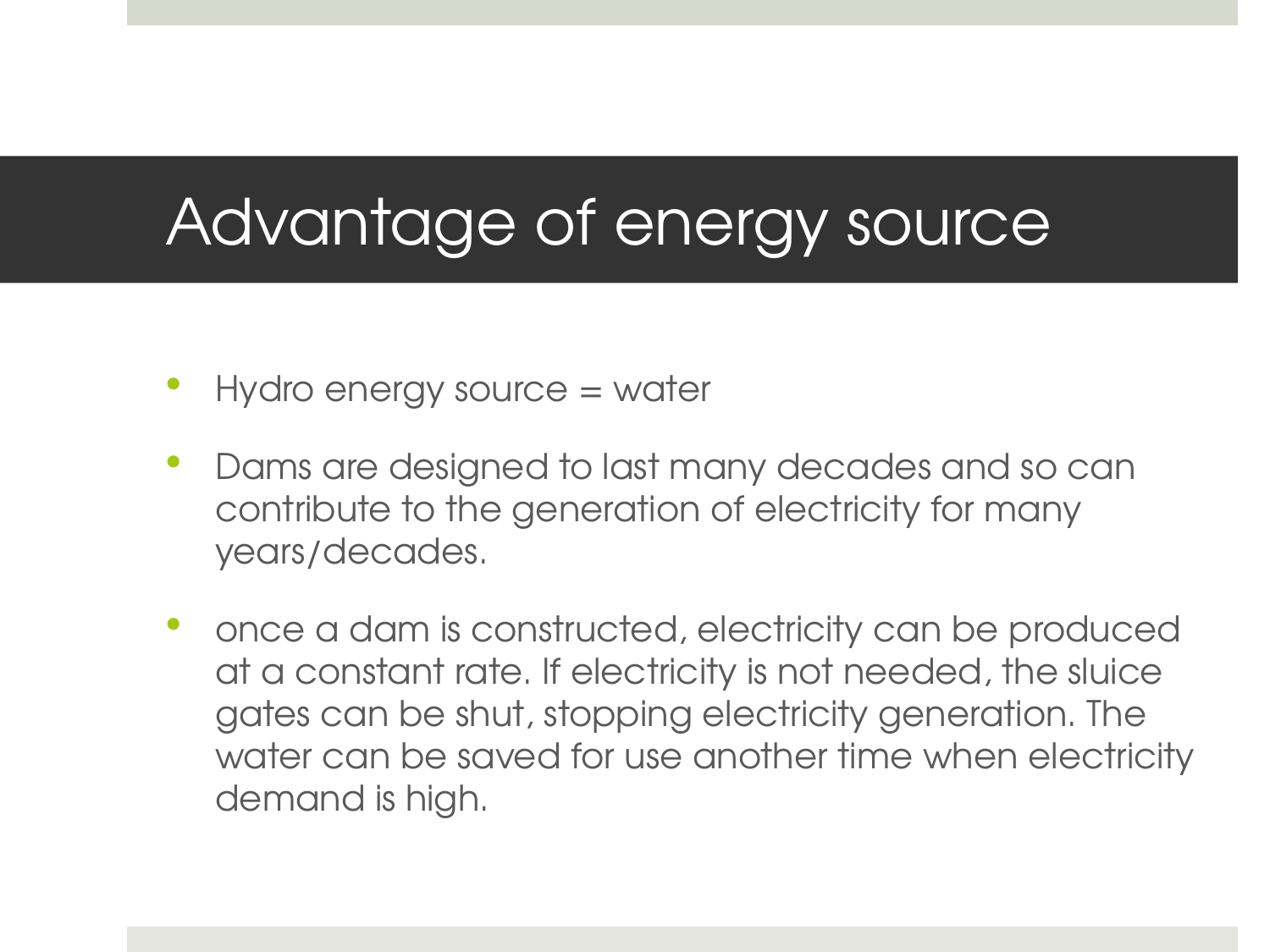

# Advantage of energy source
Hydro energy source = water
Dams are designed to last many decades and so can contribute to the generation of electricity for many years/decades.
once a dam is constructed, electricity can be produced at a constant rate. If electricity is not needed, the sluice gates can be shut, stopping electricity generation. The water can be saved for use another time when electricity demand is high.